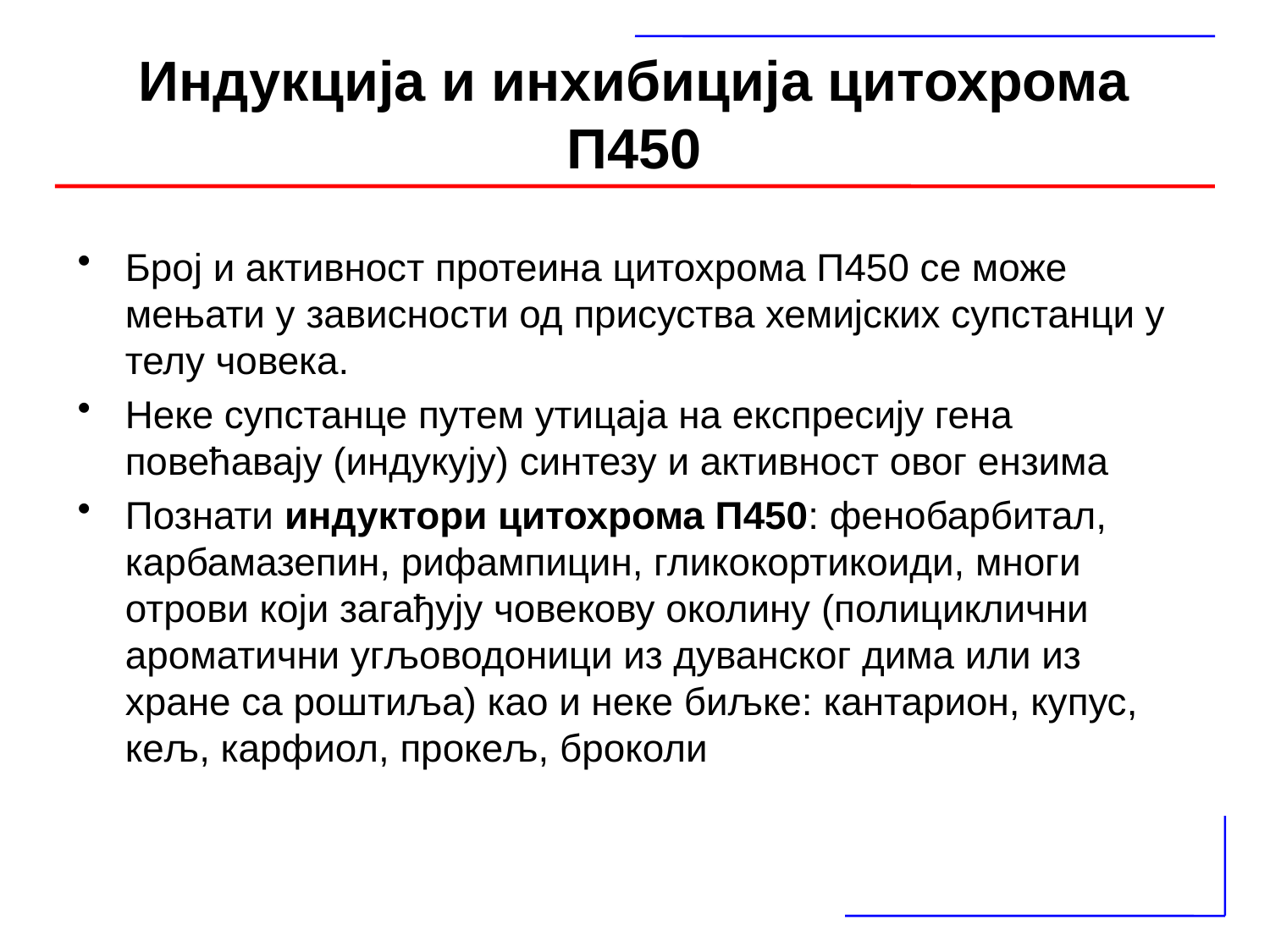

# Индукција и инхибиција цитохрома П450
Број и активност протеина цитохрома П450 се може мењати у зависности од присуства хемијских супстанци у телу човека.
Неке супстанце путем утицаја на експресију гена повећавају (индукују) синтезу и активност овог ензима
Познати индуктори цитохрома П450: фенобарбитал, карбамазепин, рифампицин, гликокортикоиди, многи отрови који загађују човекову околину (полициклични ароматични угљоводоници из дуванског дима или из хране са роштиља) као и неке биљке: кантарион, купус, кељ, карфиол, прокељ, броколи